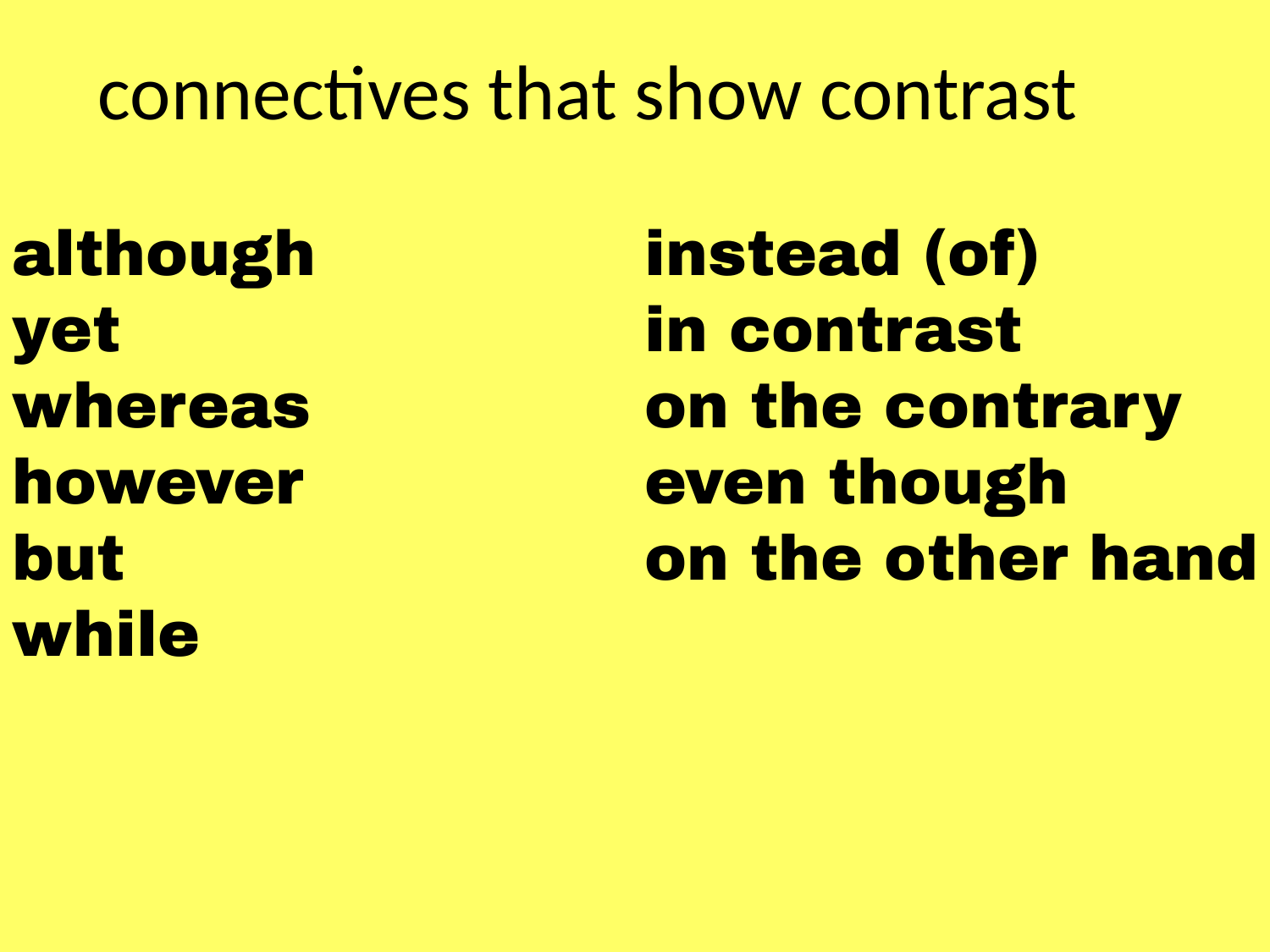

connectives that show contrast
although
yet
whereas
however
but
while

instead (of)
in contrast
on the contrary
even though
on the other hand